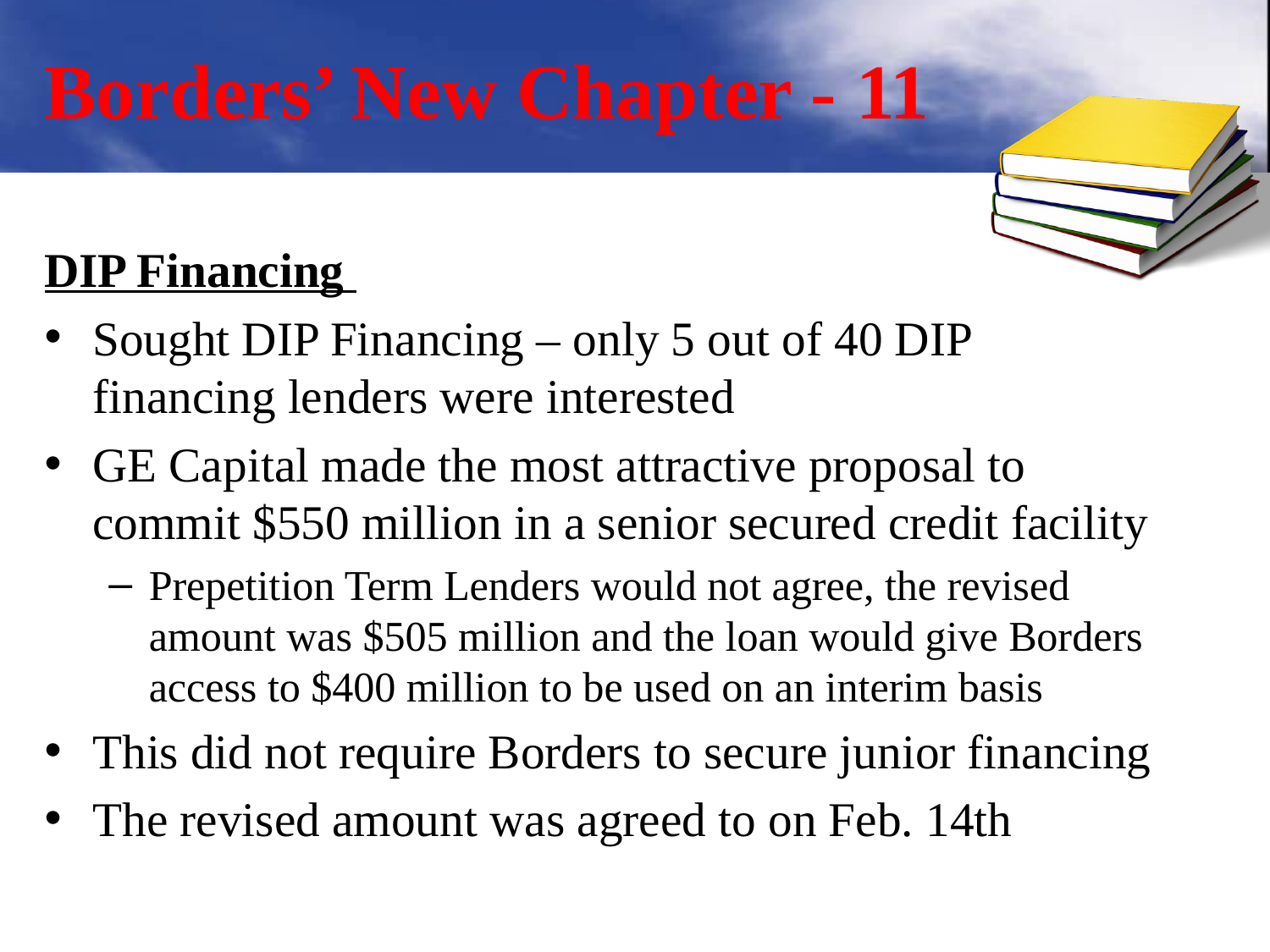

# Borders’ New Chapter - 11
DIP Financing
Sought DIP Financing – only 5 out of 40 DIP financing lenders were interested
GE Capital made the most attractive proposal to commit $550 million in a senior secured credit facility
Prepetition Term Lenders would not agree, the revised amount was $505 million and the loan would give Borders access to $400 million to be used on an interim basis
This did not require Borders to secure junior financing
The revised amount was agreed to on Feb. 14th